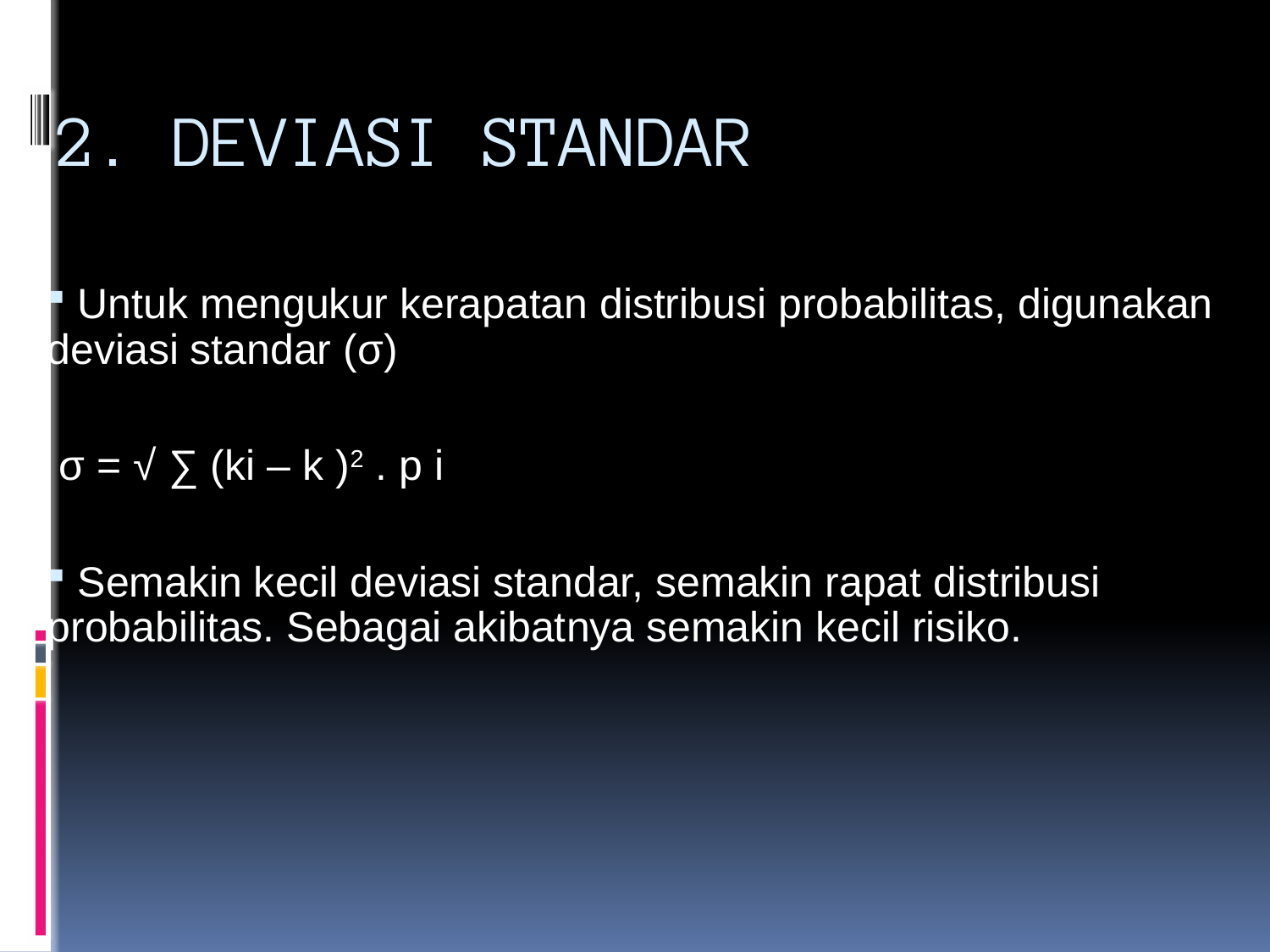

# 2. DEVIASI STANDAR
 Untuk mengukur kerapatan distribusi probabilitas, digunakan deviasi standar (σ)

 σ = √ ∑ (ki – k )2 . p i

 Semakin kecil deviasi standar, semakin rapat distribusi probabilitas. Sebagai akibatnya semakin kecil risiko.